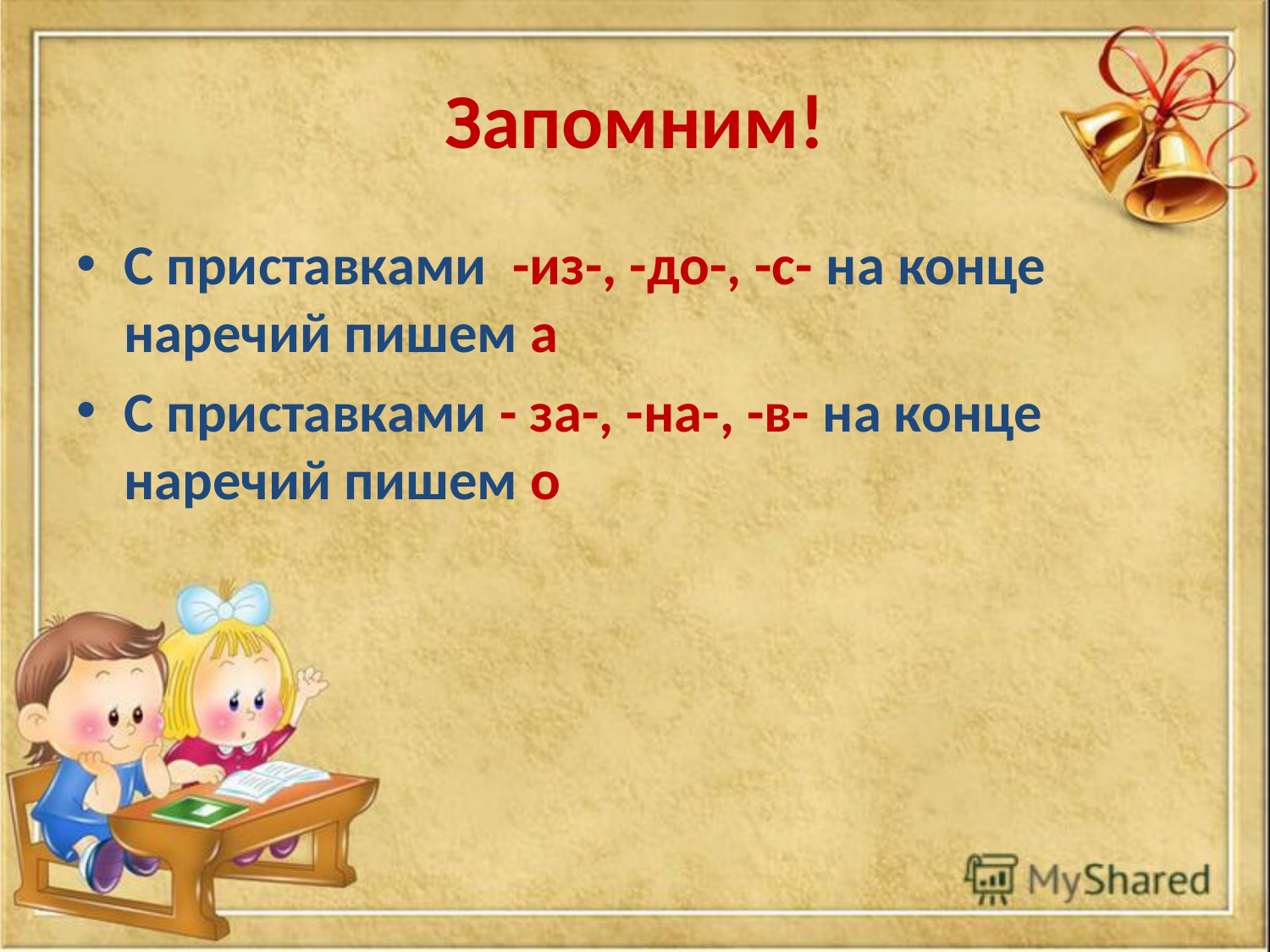

# Запомним!
С приставками  -из-, -до-, -с- на конце наречий пишем а
С приставками - за-, -на-, -в- на конце наречий пишем о